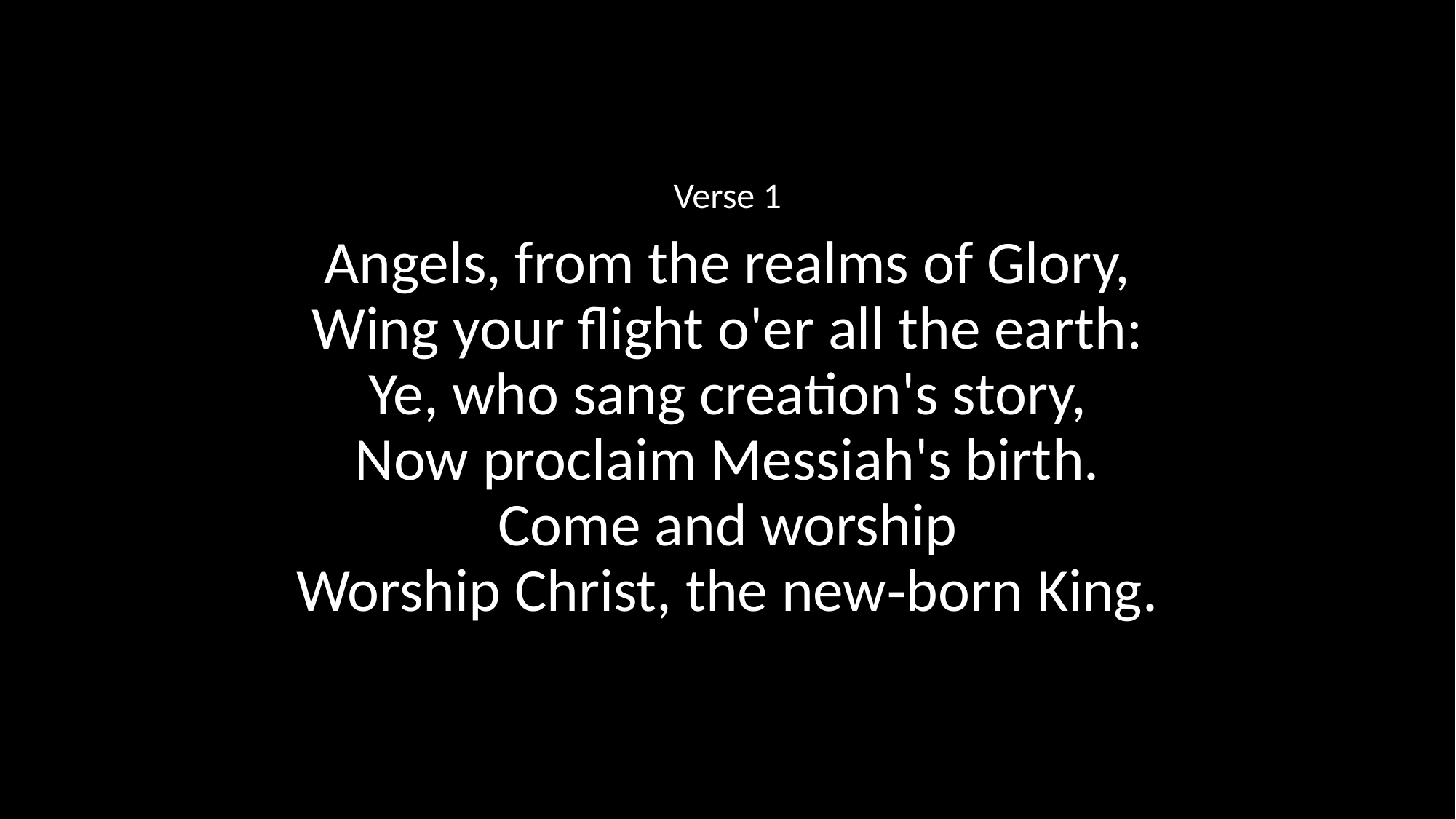

Verse 1
Angels, from the realms of Glory,
Wing your flight o'er all the earth:
Ye, who sang creation's story,
Now proclaim Messiah's birth.
Come and worship
Worship Christ, the new‑born King.